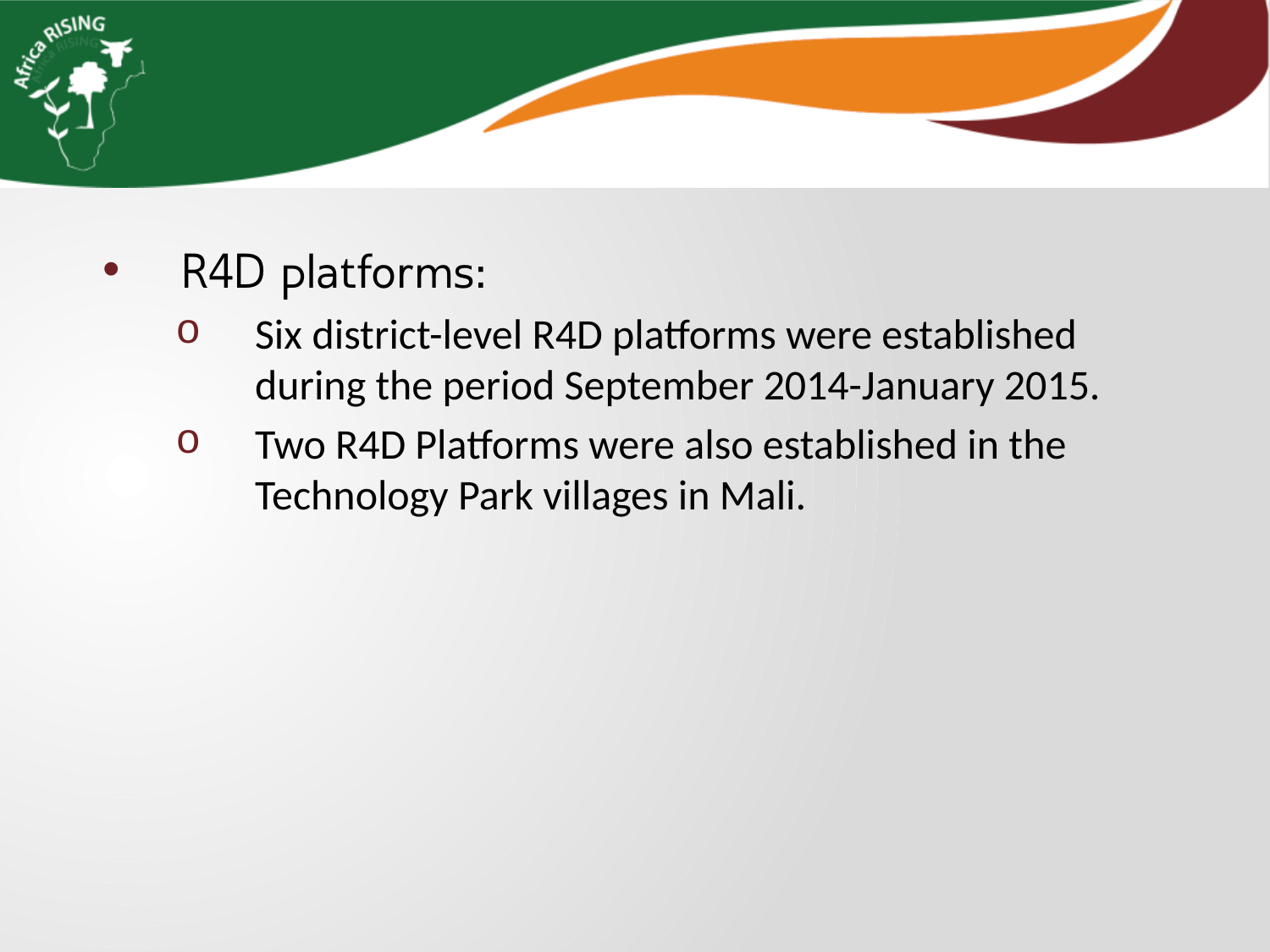

R4D platforms:
Six district-level R4D platforms were established during the period September 2014-January 2015.
Two R4D Platforms were also established in the Technology Park villages in Mali.